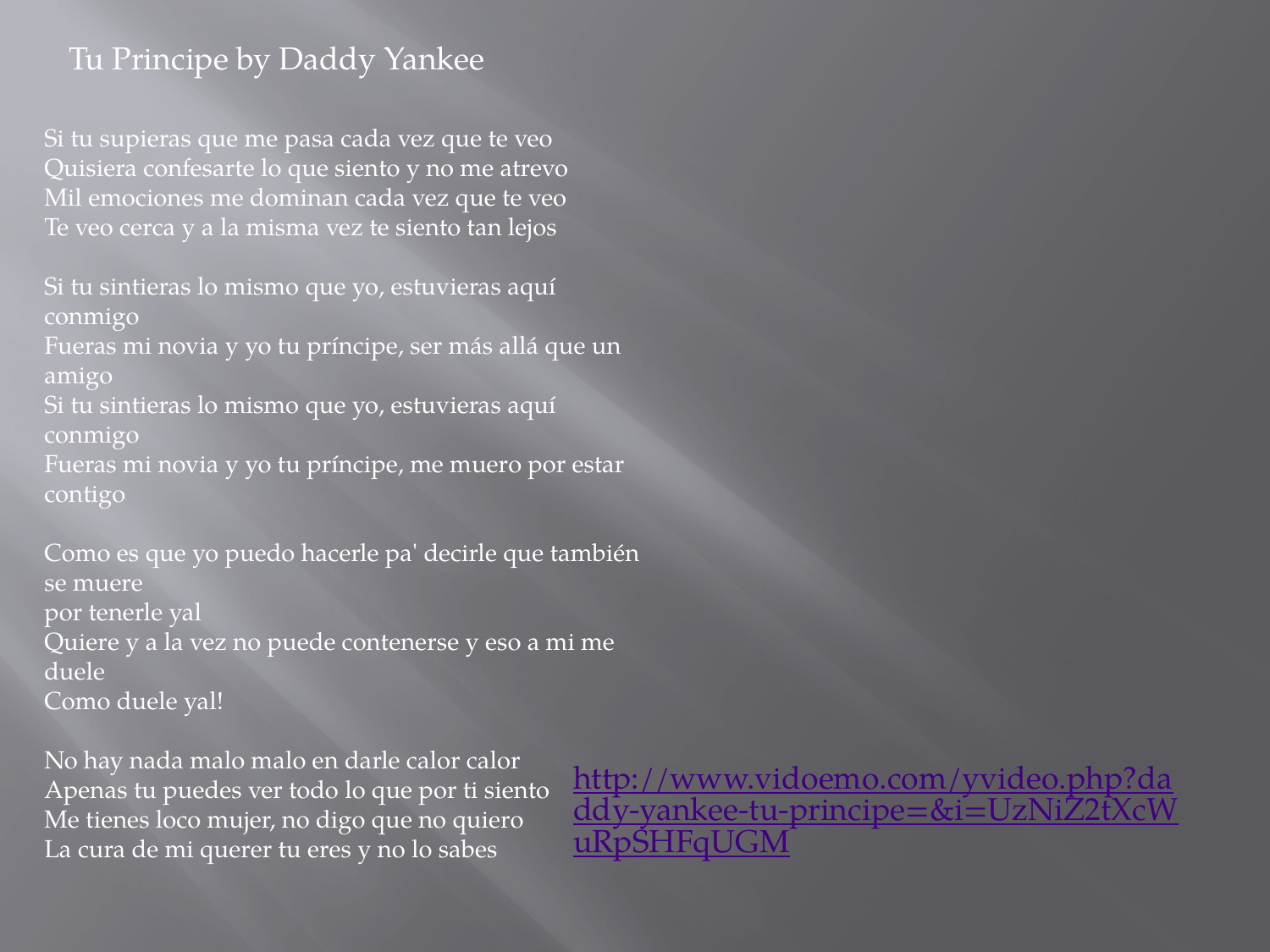

Tu Principe by Daddy Yankee
Si tu supieras que me pasa cada vez que te veo
Quisiera confesarte lo que siento y no me atrevo
Mil emociones me dominan cada vez que te veo
Te veo cerca y a la misma vez te siento tan lejos
Si tu sintieras lo mismo que yo, estuvieras aquí conmigo
Fueras mi novia y yo tu príncipe, ser más allá que un amigo
Si tu sintieras lo mismo que yo, estuvieras aquí conmigo
Fueras mi novia y yo tu príncipe, me muero por estar contigo
Como es que yo puedo hacerle pa' decirle que también se muere
por tenerle yal
Quiere y a la vez no puede contenerse y eso a mi me duele
Como duele yal!
No hay nada malo malo en darle calor calor
Apenas tu puedes ver todo lo que por ti siento
Me tienes loco mujer, no digo que no quiero
La cura de mi querer tu eres y no lo sabes
http://www.vidoemo.com/yvideo.php?daddy-yankee-tu-principe=&i=UzNiZ2tXcWuRpSHFqUGM